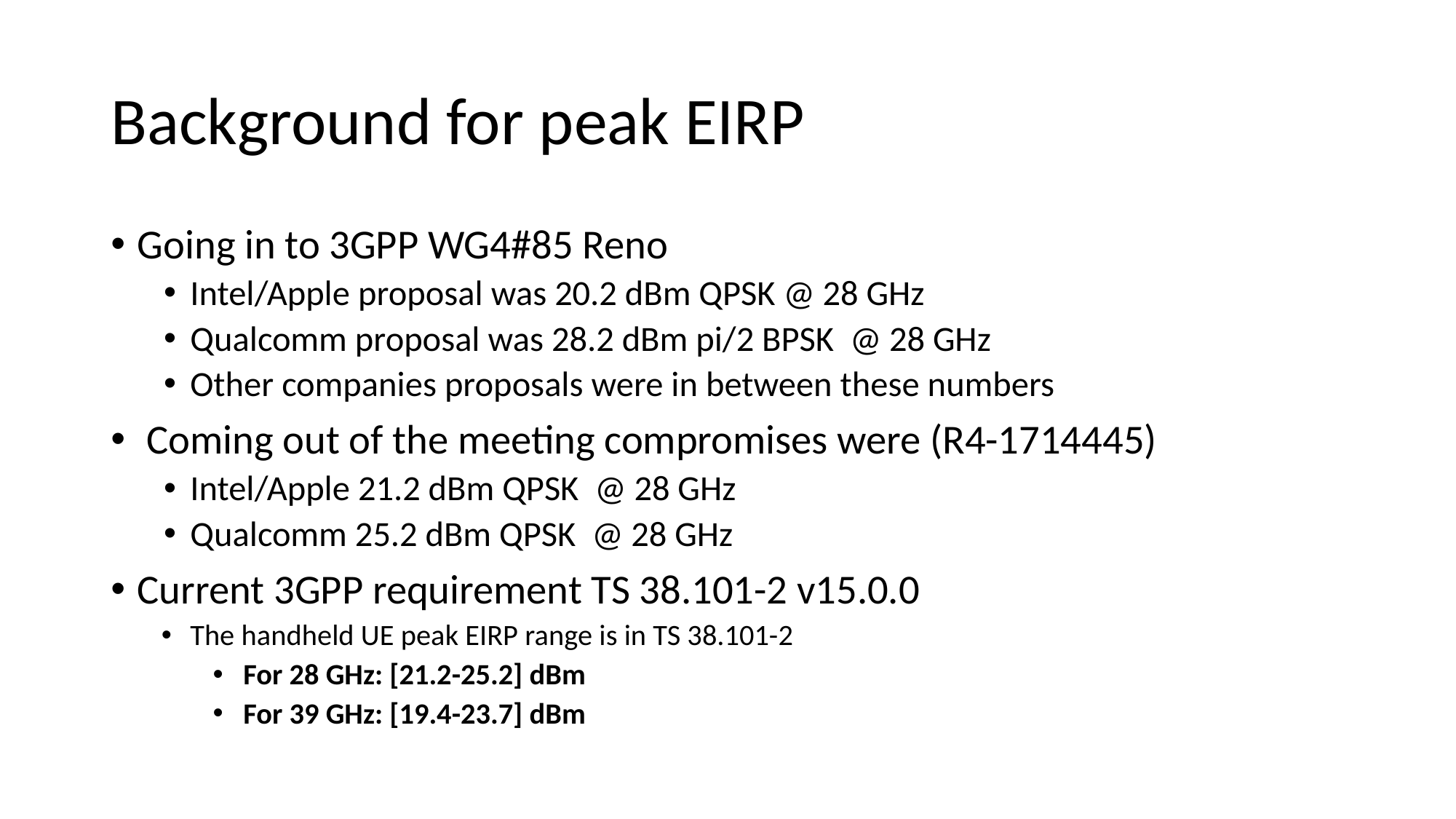

# Background for peak EIRP
Going in to 3GPP WG4#85 Reno
Intel/Apple proposal was 20.2 dBm QPSK @ 28 GHz
Qualcomm proposal was 28.2 dBm pi/2 BPSK  @ 28 GHz
Other companies proposals were in between these numbers
 Coming out of the meeting compromises were (R4-1714445)
Intel/Apple 21.2 dBm QPSK  @ 28 GHz
Qualcomm 25.2 dBm QPSK  @ 28 GHz
Current 3GPP requirement TS 38.101-2 v15.0.0
The handheld UE peak EIRP range is in TS 38.101-2
For 28 GHz: [21.2-25.2] dBm
For 39 GHz: [19.4-23.7] dBm